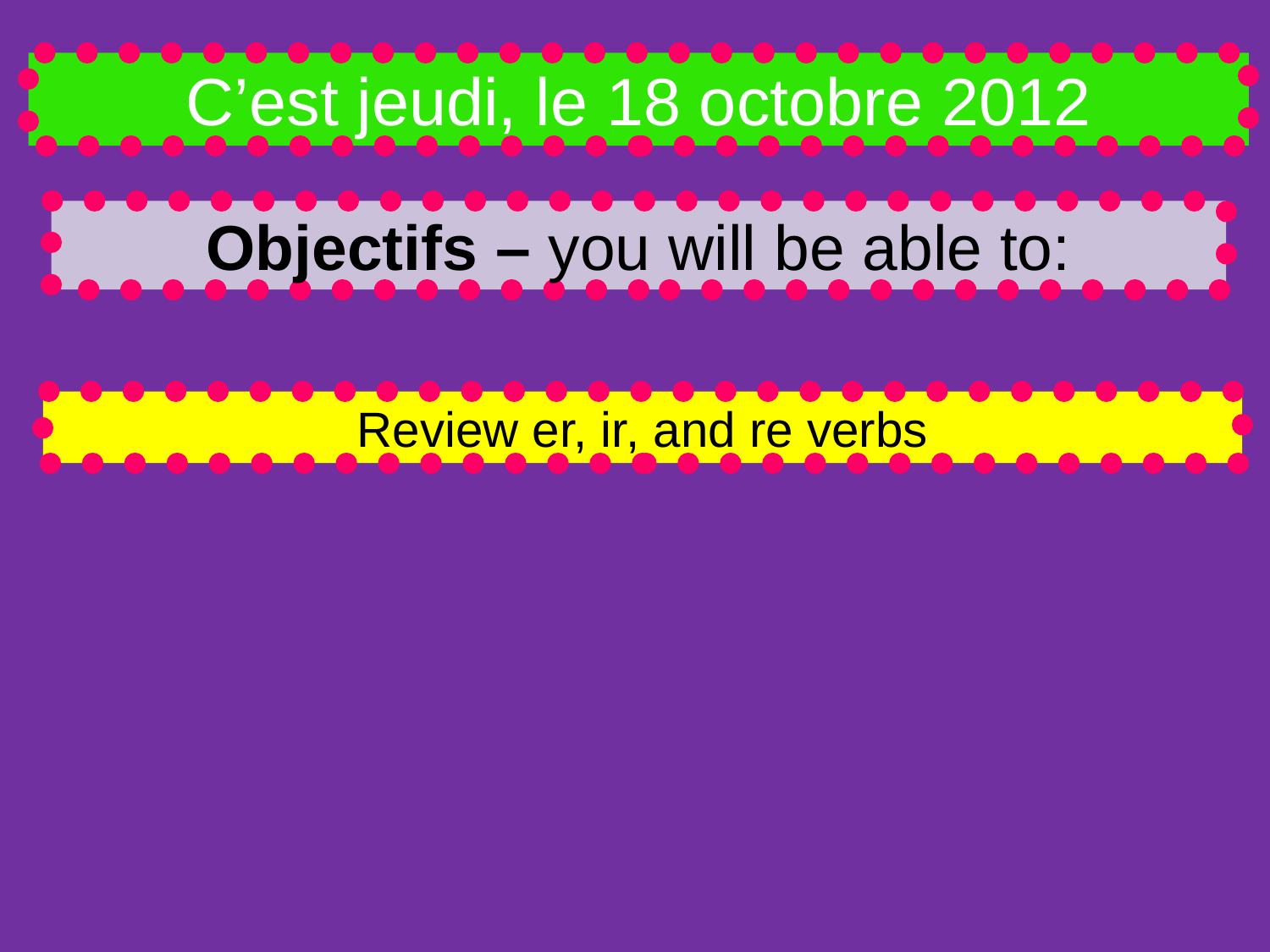

C’est jeudi, le 18 octobre 2012
Objectifs – you will be able to:
Review er, ir, and re verbs